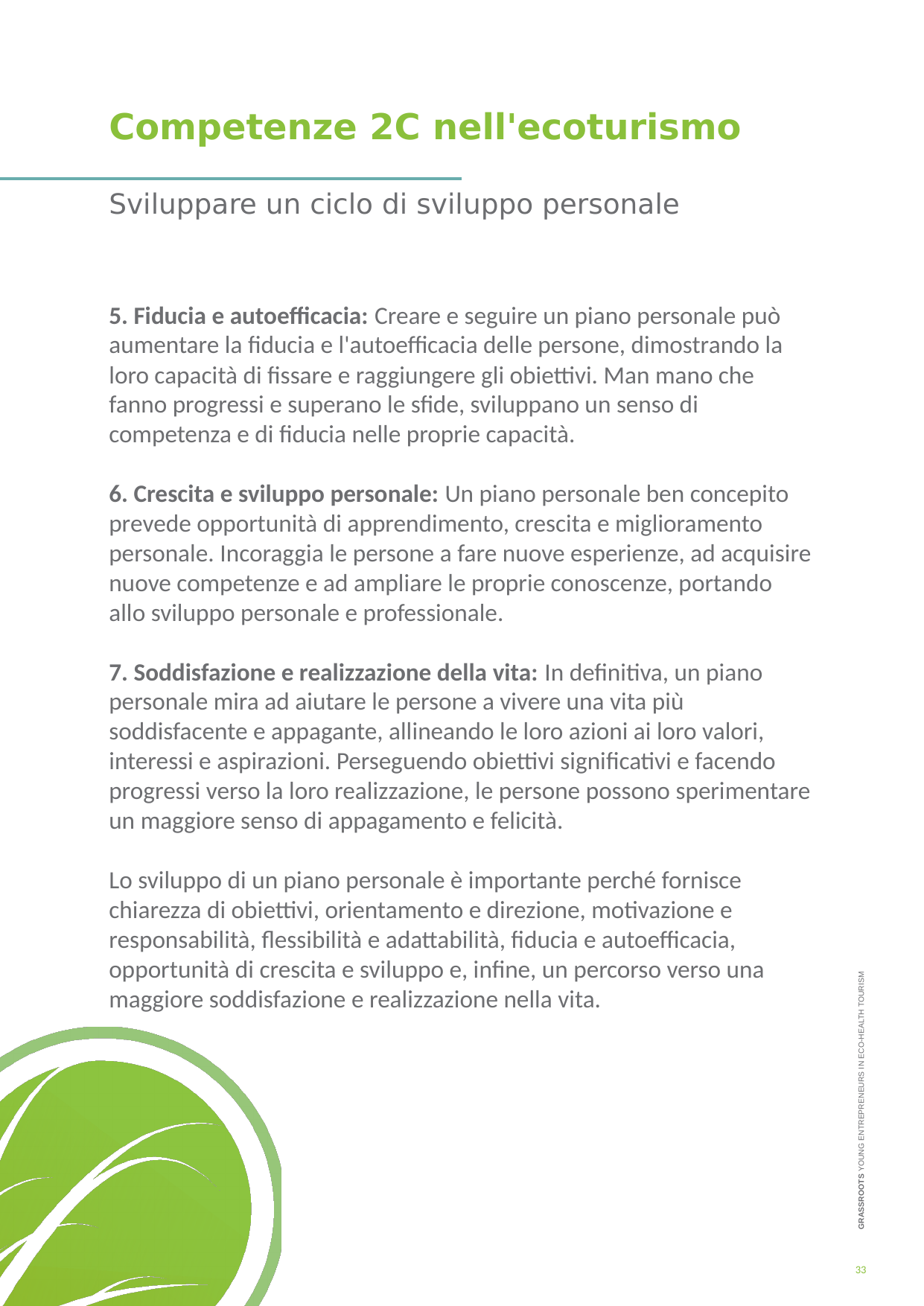

Competenze 2C nell'ecoturismo
Sviluppare un ciclo di sviluppo personale
5. Fiducia e autoefficacia: Creare e seguire un piano personale può aumentare la fiducia e l'autoefficacia delle persone, dimostrando la loro capacità di fissare e raggiungere gli obiettivi. Man mano che fanno progressi e superano le sfide, sviluppano un senso di competenza e di fiducia nelle proprie capacità.
6. Crescita e sviluppo personale: Un piano personale ben concepito prevede opportunità di apprendimento, crescita e miglioramento personale. Incoraggia le persone a fare nuove esperienze, ad acquisire nuove competenze e ad ampliare le proprie conoscenze, portando allo sviluppo personale e professionale.
7. Soddisfazione e realizzazione della vita: In definitiva, un piano personale mira ad aiutare le persone a vivere una vita più soddisfacente e appagante, allineando le loro azioni ai loro valori, interessi e aspirazioni. Perseguendo obiettivi significativi e facendo progressi verso la loro realizzazione, le persone possono sperimentare un maggiore senso di appagamento e felicità.
Lo sviluppo di un piano personale è importante perché fornisce chiarezza di obiettivi, orientamento e direzione, motivazione e responsabilità, flessibilità e adattabilità, fiducia e autoefficacia, opportunità di crescita e sviluppo e, infine, un percorso verso una maggiore soddisfazione e realizzazione nella vita.

33